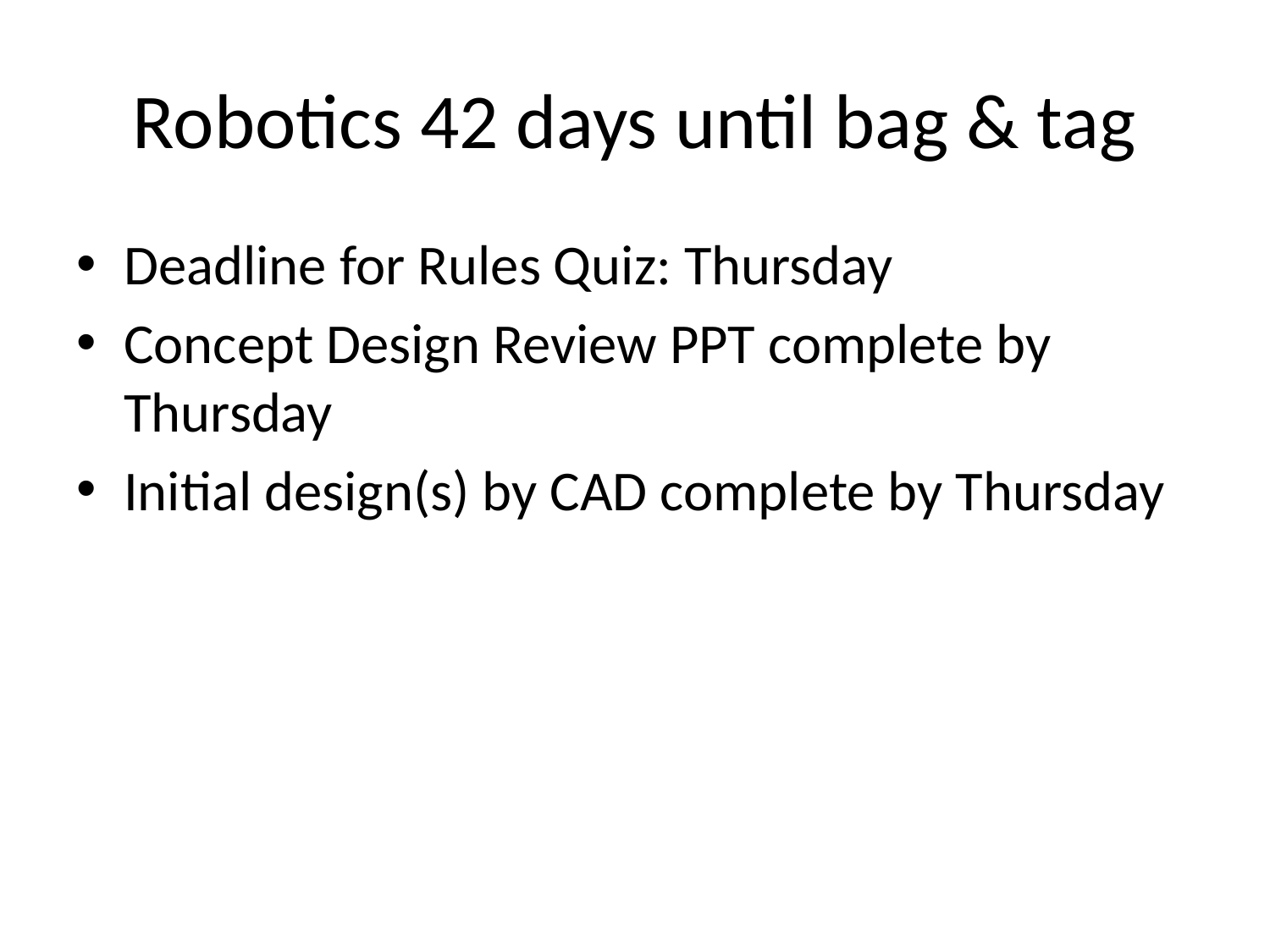

# Robotics 42 days until bag & tag
Deadline for Rules Quiz: Thursday
Concept Design Review PPT complete by Thursday
Initial design(s) by CAD complete by Thursday